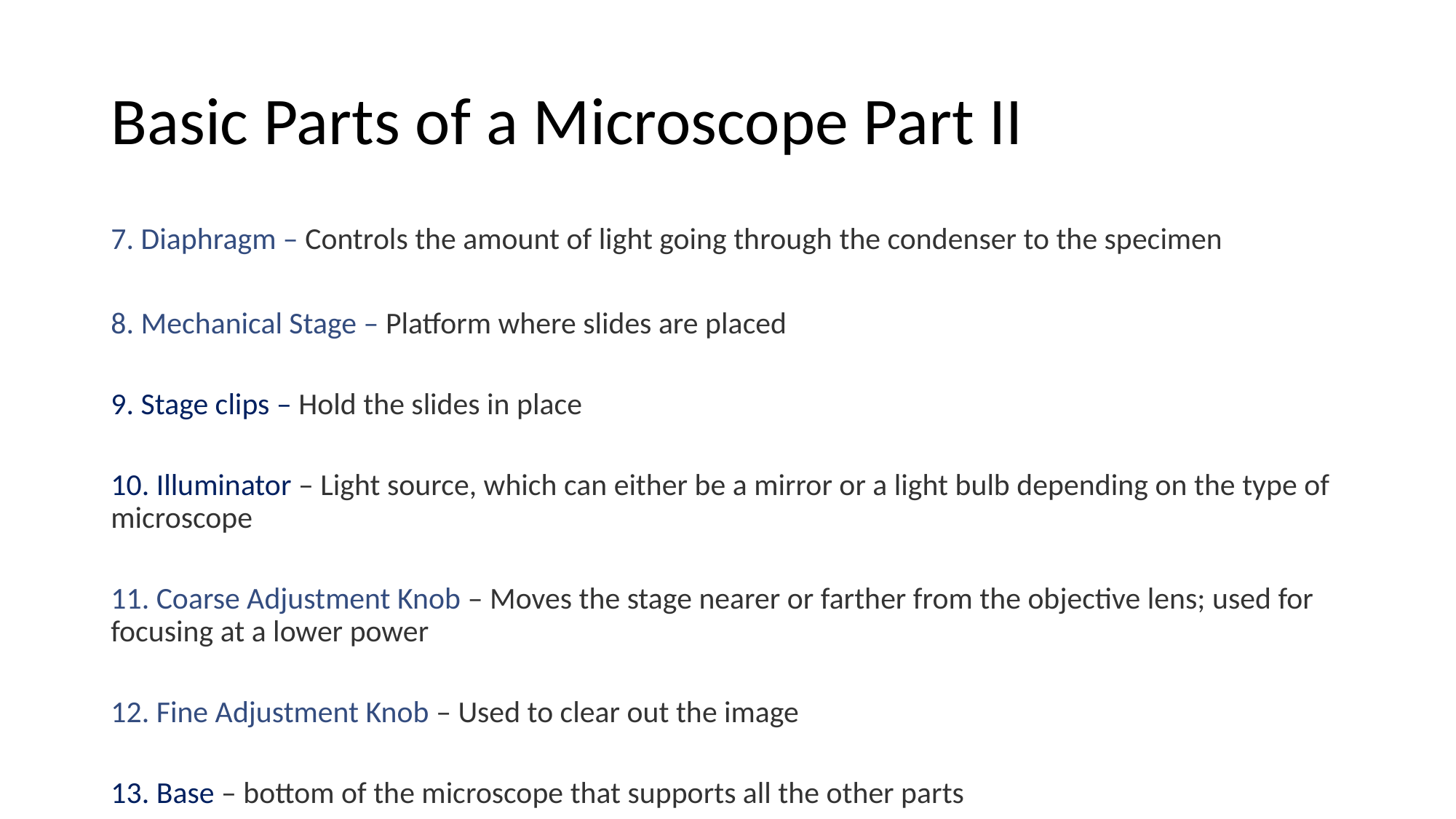

# Basic Parts of a Microscope Part II
7. Diaphragm – Controls the amount of light going through the condenser to the specimen
8. Mechanical Stage – Platform where slides are placed
9. Stage clips – Hold the slides in place
10. Illuminator – Light source, which can either be a mirror or a light bulb depending on the type of microscope
11. Coarse Adjustment Knob – Moves the stage nearer or farther from the objective lens; used for focusing at a lower power
12. Fine Adjustment Knob – Used to clear out the image
13. Base – bottom of the microscope that supports all the other parts